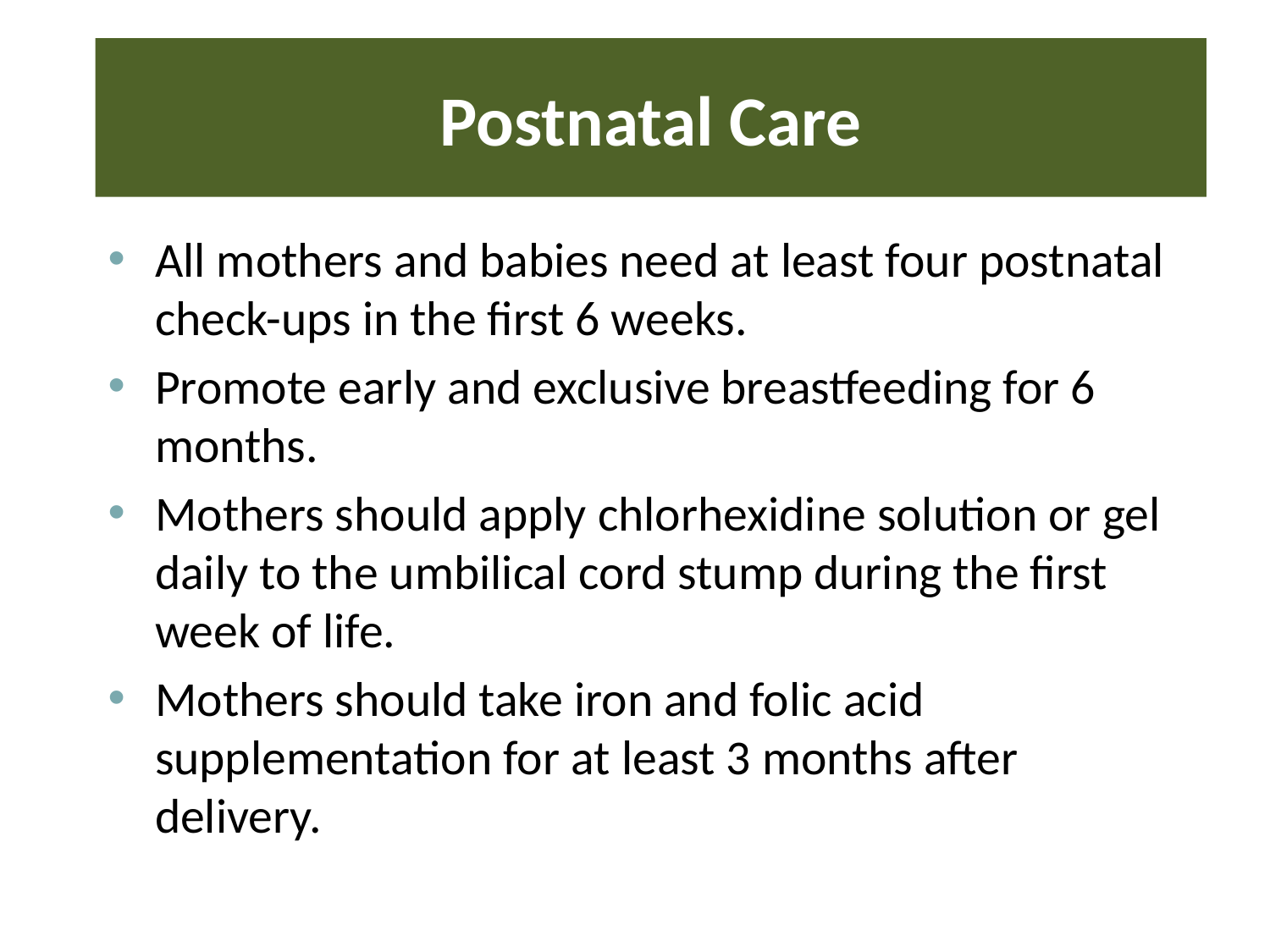

# Postnatal Care
All mothers and babies need at least four postnatal check-ups in the first 6 weeks.
Promote early and exclusive breastfeeding for 6 months.
Mothers should apply chlorhexidine solution or gel daily to the umbilical cord stump during the first week of life.
Mothers should take iron and folic acid supplementation for at least 3 months after delivery.